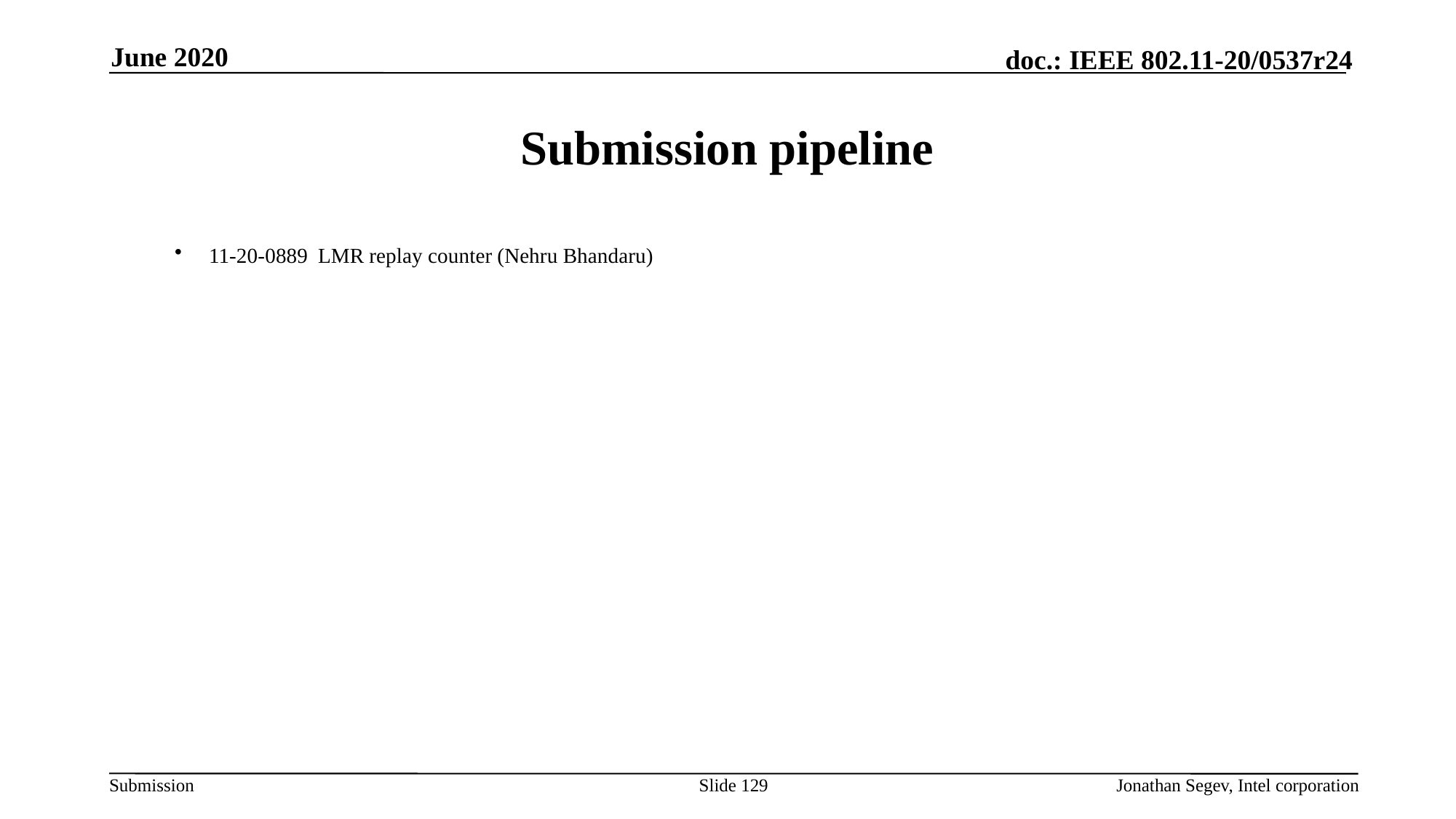

June 2020
# Submission pipeline
11-20-0889	LMR replay counter (Nehru Bhandaru)

Slide 129
Jonathan Segev, Intel corporation